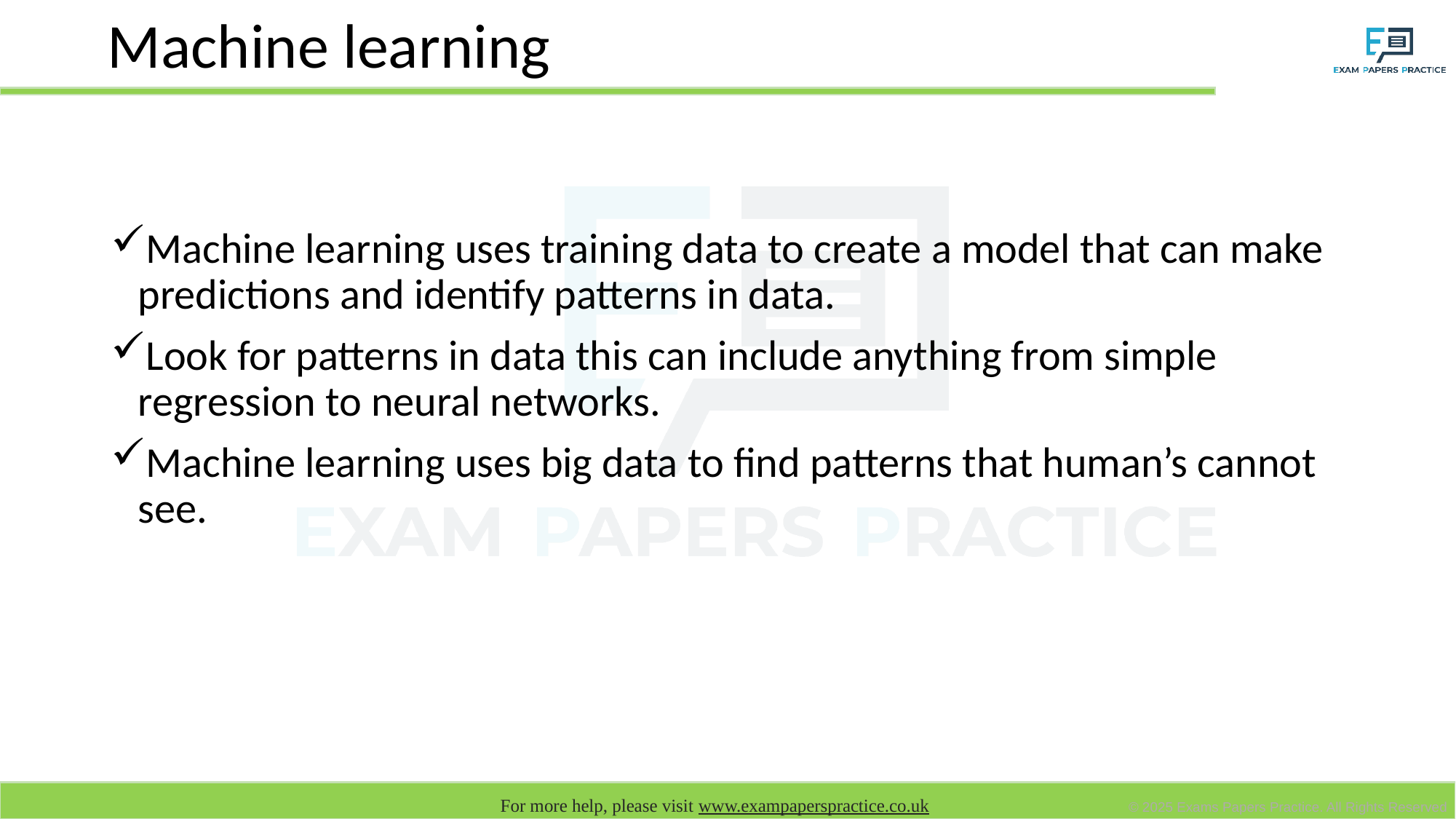

# Machine learning
Machine learning uses training data to create a model that can make predictions and identify patterns in data.
Look for patterns in data this can include anything from simple regression to neural networks.
Machine learning uses big data to find patterns that human’s cannot see.